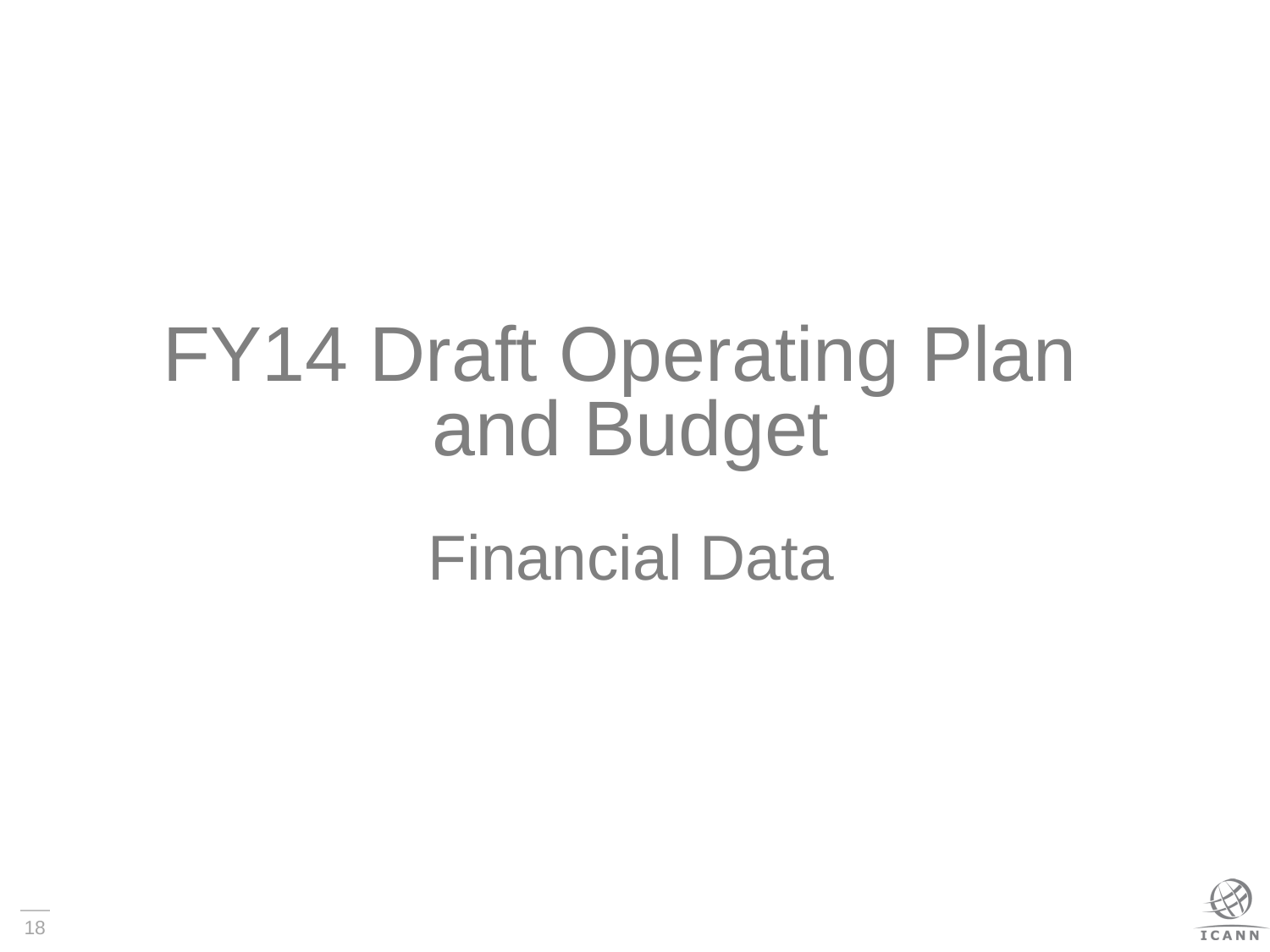

FY14 Draft Operating Plan
and Budget

Financial Data